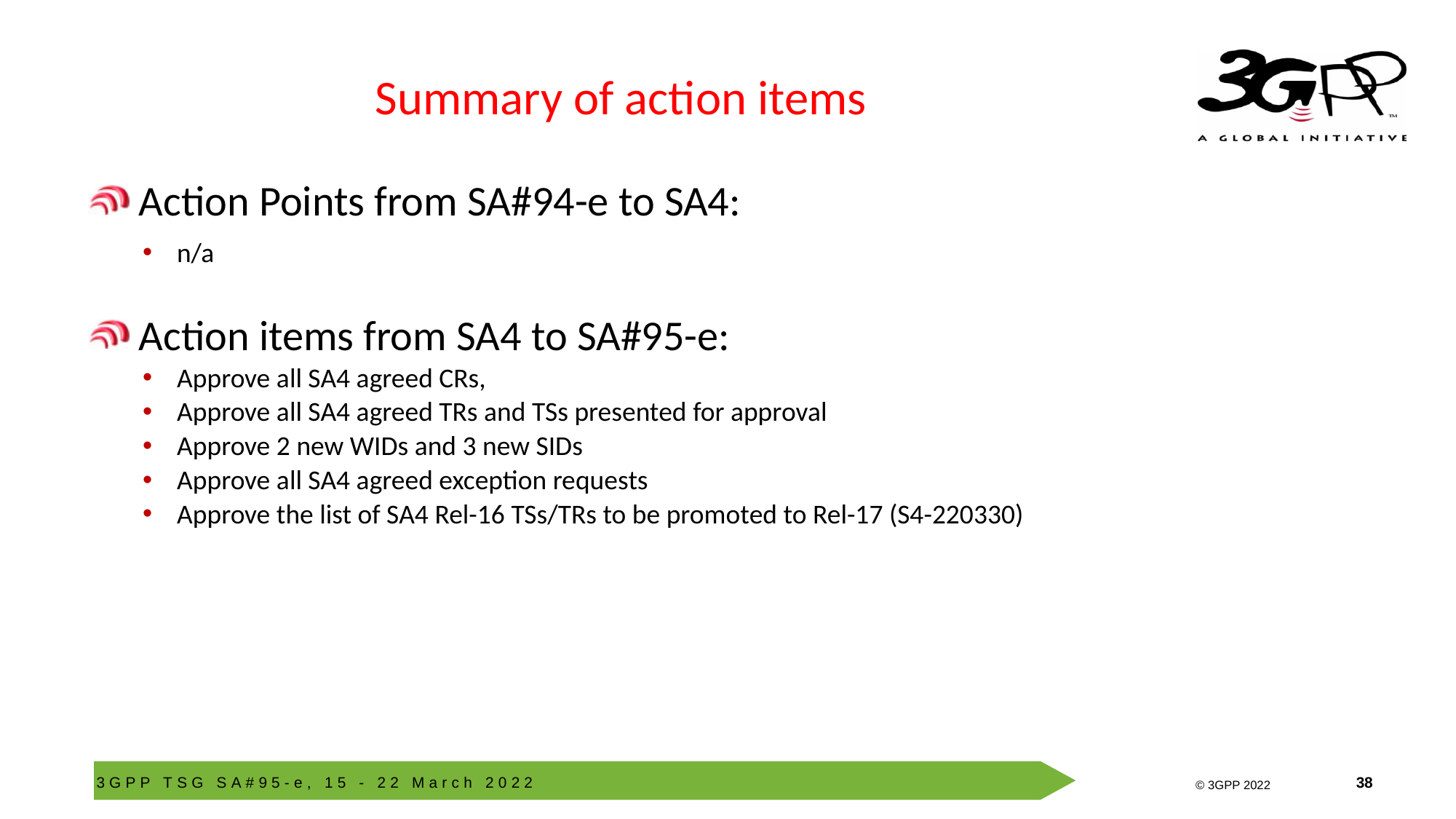

# Summary of action items
 Action Points from SA#94-e to SA4:
n/a
 Action items from SA4 to SA#95-e:
Approve all SA4 agreed CRs,
Approve all SA4 agreed TRs and TSs presented for approval
Approve 2 new WIDs and 3 new SIDs
Approve all SA4 agreed exception requests
Approve the list of SA4 Rel-16 TSs/TRs to be promoted to Rel-17 (S4-220330)